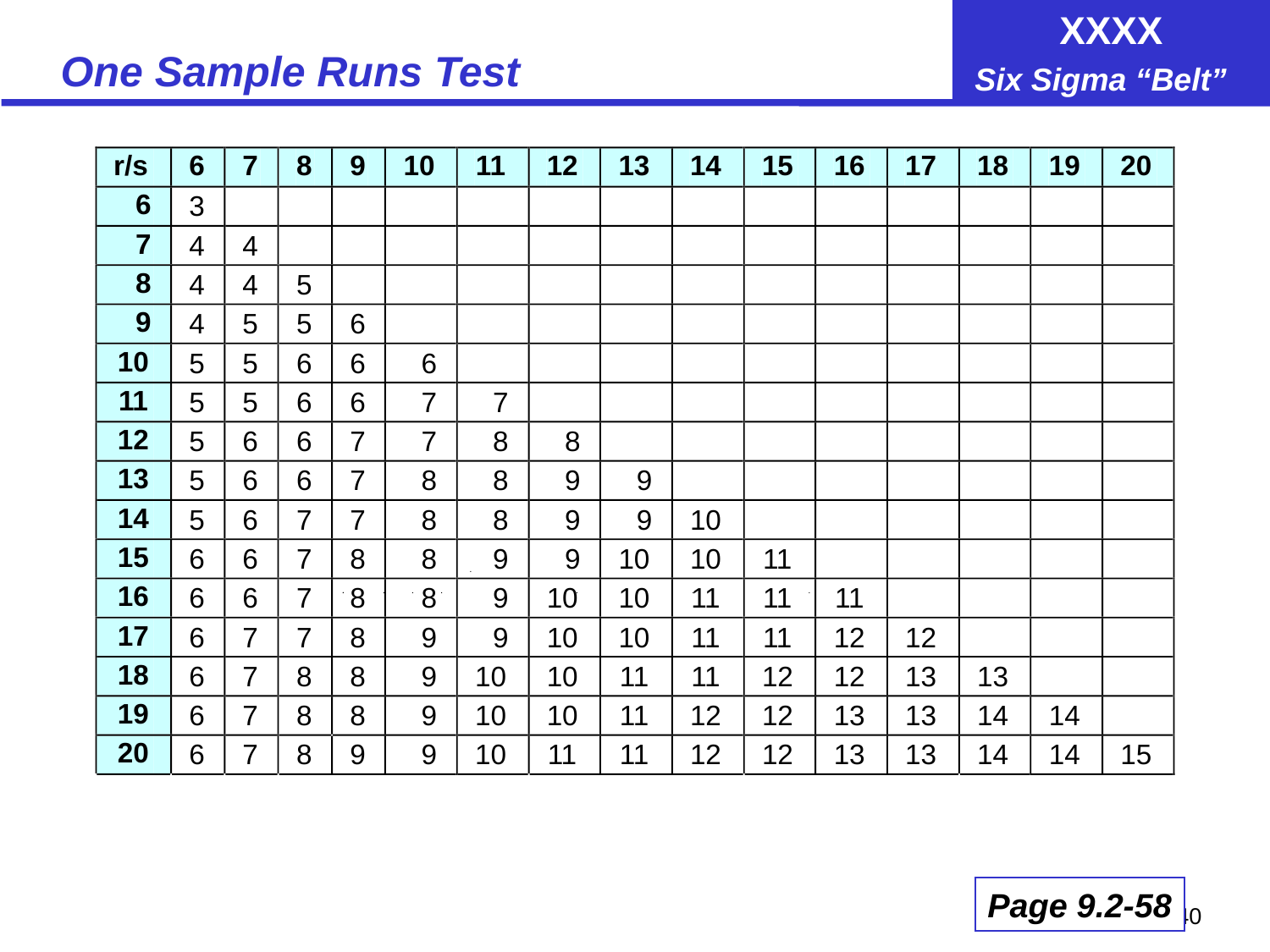

# One Sample Runs Test

r/s

6

7

8

9

10

11

12

13

14

15

16

17

18

19

20

6

3

7

4

4

8

4

4

5

9

4

5

5

6

10

5

5

6

6

6

11

5

5

6

6

7

7

12

5

6

6

7

7

8

8

13

5

6

6

7

8

8

9

9

14

5

6

7

7

8

8

9

9

10

15

6

6

7

8

8

9

9

10

10

11

16

6

6

7

8

8

9

10

10

11

11

11

17

6

7

7

8

9

9

10

10

11

11

12

12

18

6

7

8

8

9

10

10

11

11

12

12

13

13

19

6

7

8

8

9

10

10

11

12

12

13

13

14

14

20

6

7

8

9

9

10

11

11

12

12

13

13

14

14

15

Page 9.2-58